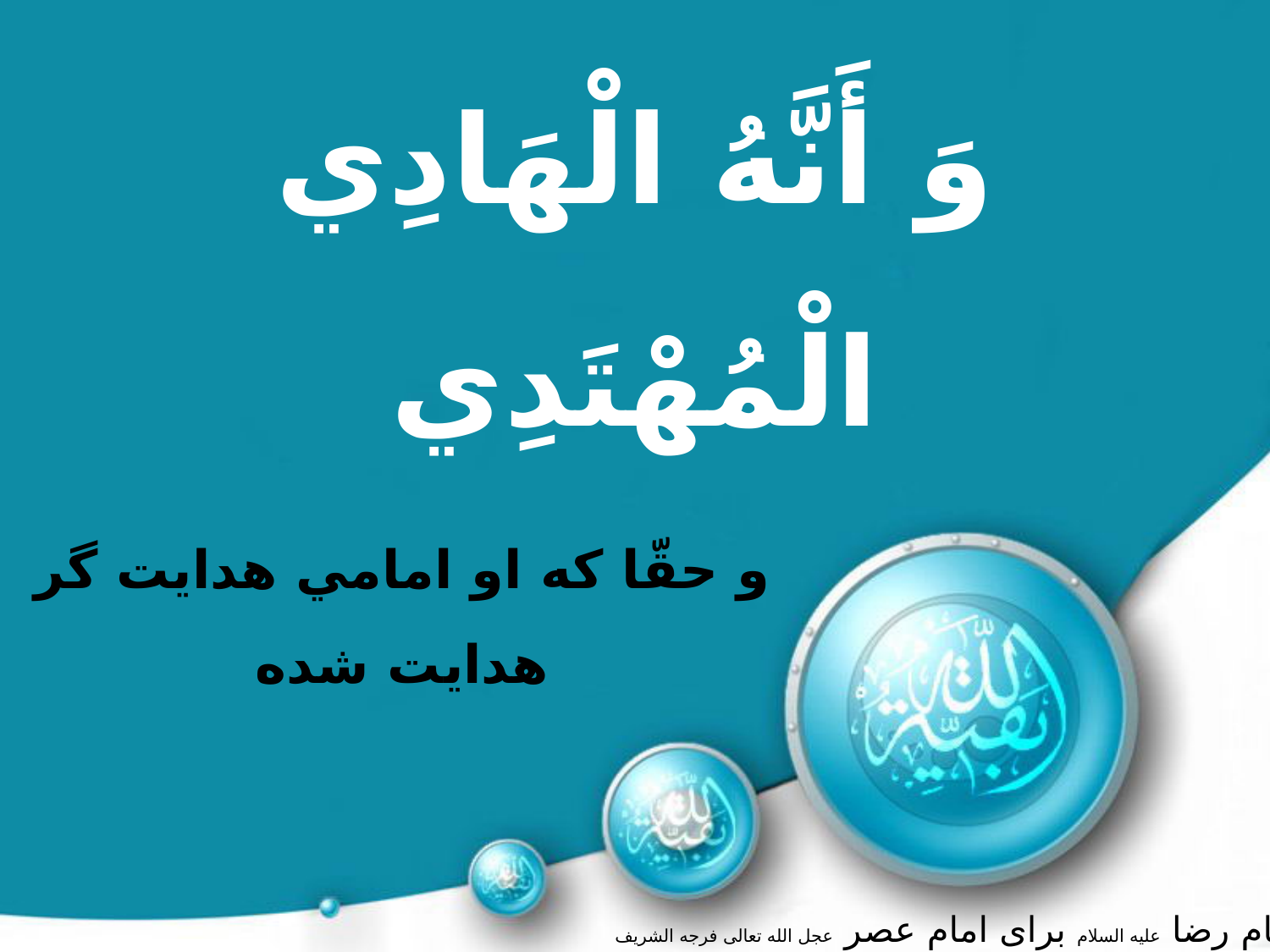

وَ أَنَّهُ الْهَادِي الْمُهْتَدِي
و حقّا كه او امامي هدايت گر
هدايت شده